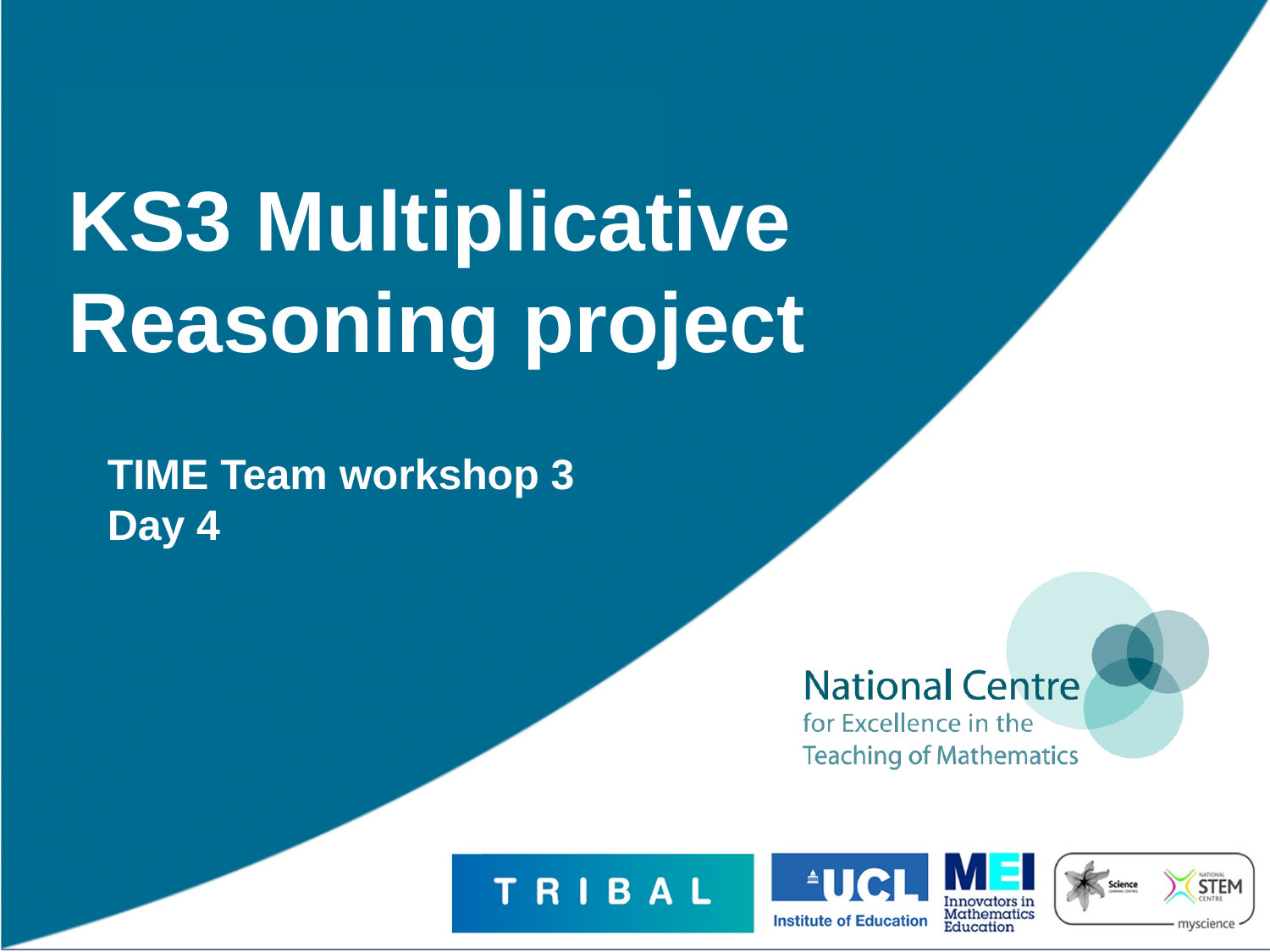

# KS3 Multiplicative Reasoning project
TIME Team workshop 3
Day 4